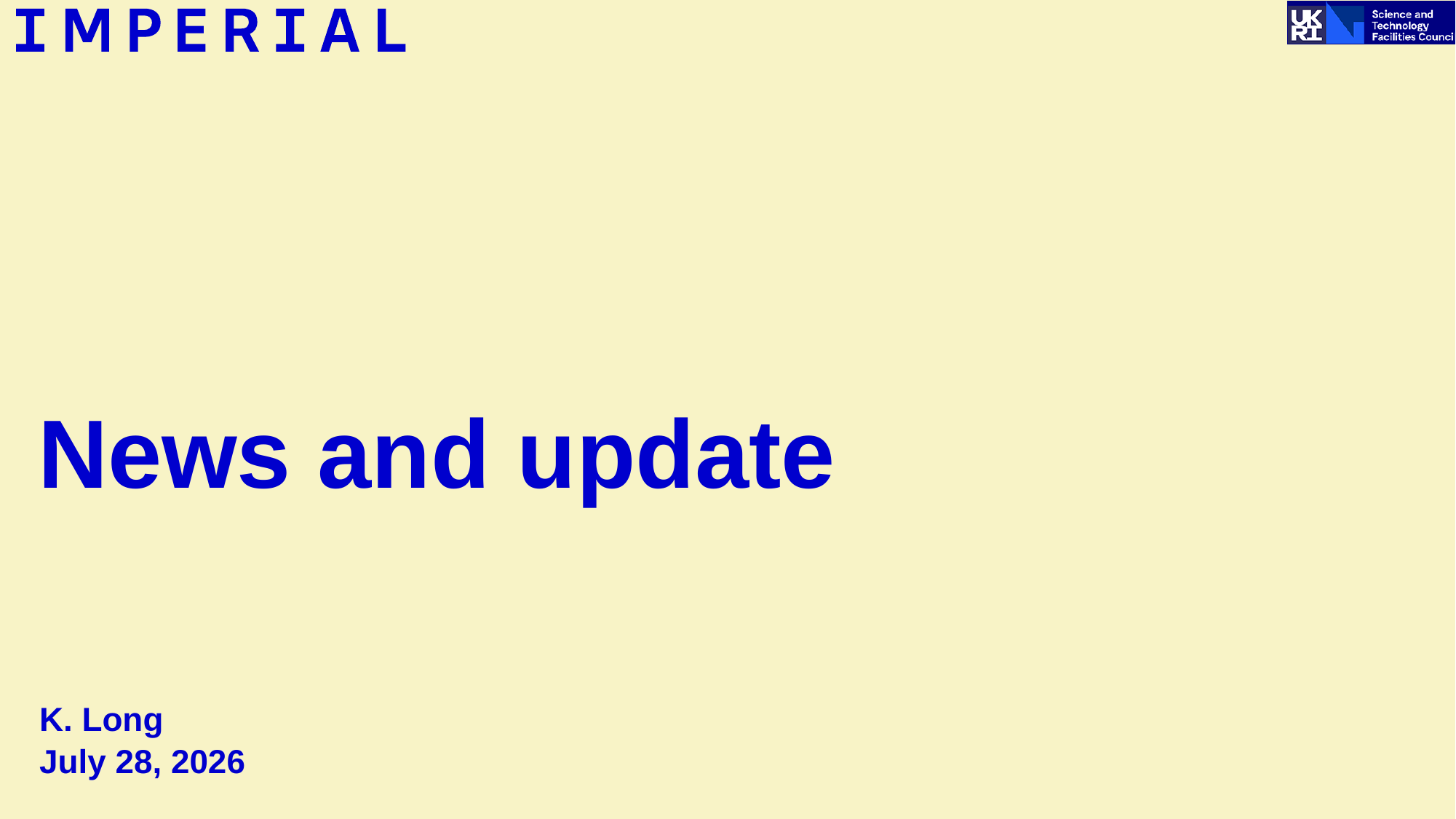

# News and update

K. Long
July 28, 2026